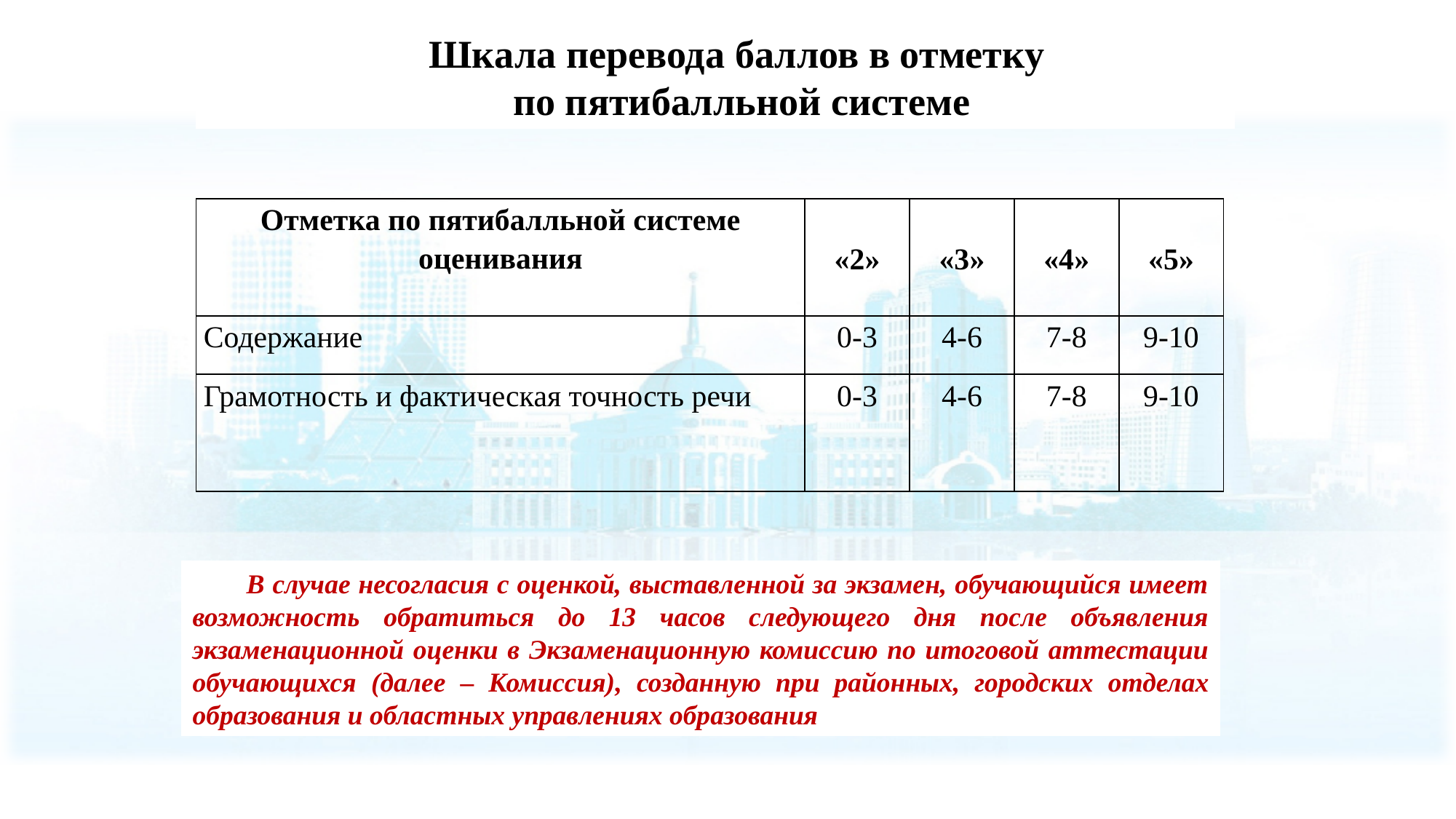

Шкала перевода баллов в отметку
по пятибалльной системе
| Отметка по пятибалльной системе оценивания | «2» | «3» | «4» | «5» |
| --- | --- | --- | --- | --- |
| Содержание | 0-3 | 4-6 | 7-8 | 9-10 |
| Грамотность и фактическая точность речи | 0-3 | 4-6 | 7-8 | 9-10 |
В случае несогласия с оценкой, выставленной за экзамен, обучающийся имеет возможность обратиться до 13 часов следующего дня после объявления экзаменационной оценки в Экзаменационную комиссию по итоговой аттестации обучающихся (далее – Комиссия), созданную при районных, городских отделах образования и областных управлениях образования